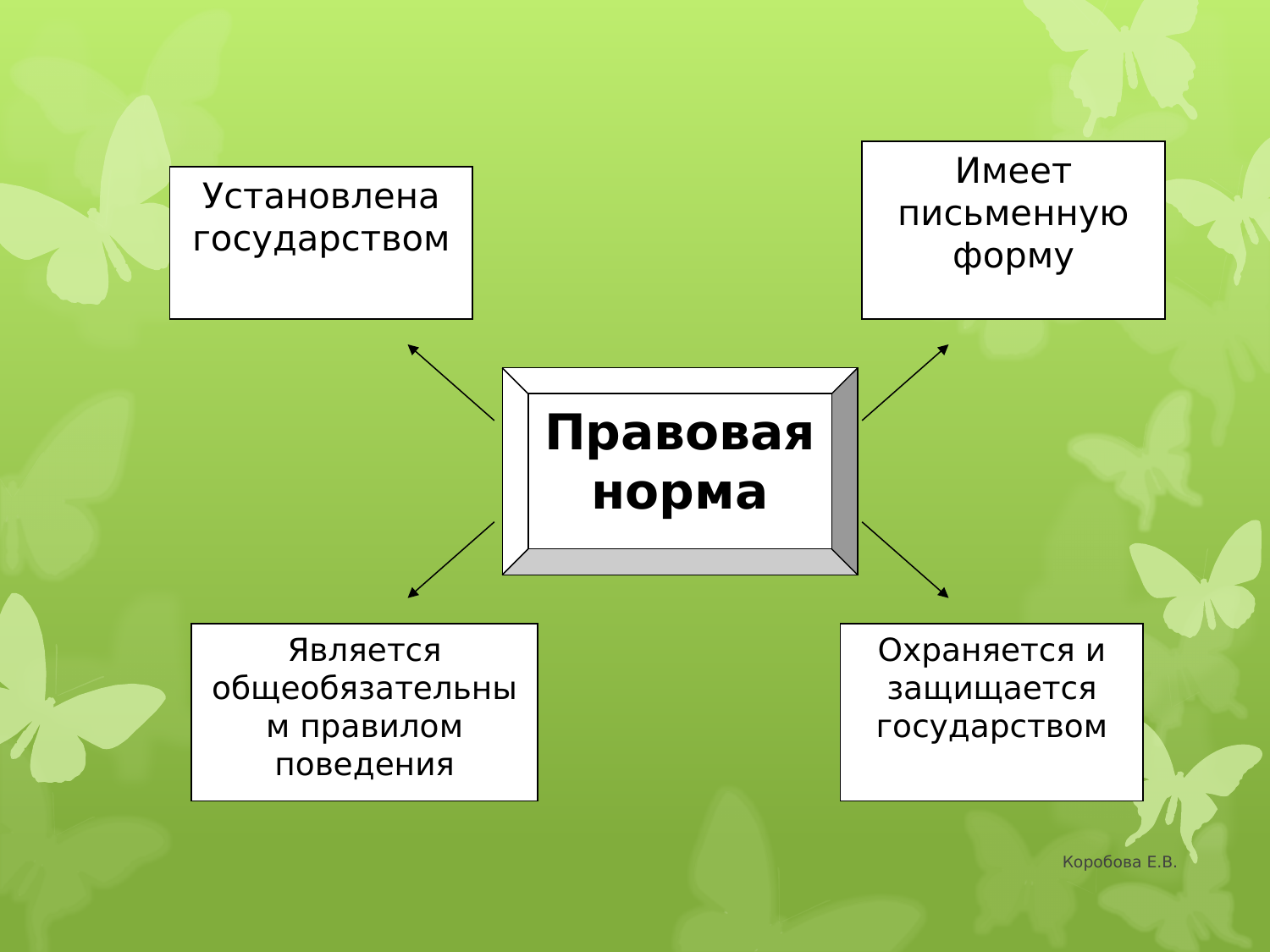

Имеет письменную форму
Установлена государством

Правовая норма

Является общеобязательным правилом поведения
Охраняется и защищается государством
Коробова Е.В.